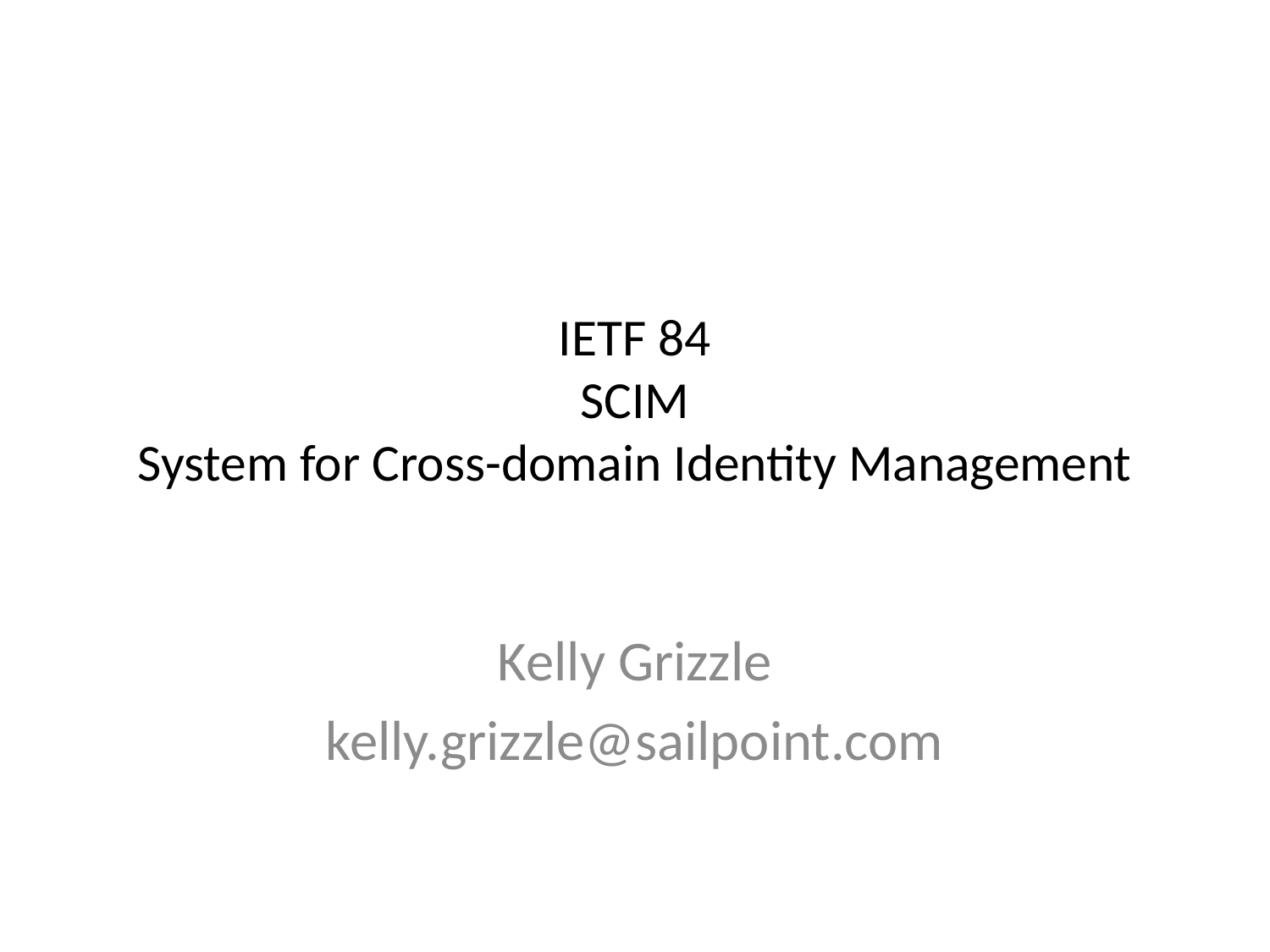

# IETF 84 SCIM System for Cross-domain Identity Management

Kelly Grizzle
kelly.grizzle@sailpoint.com